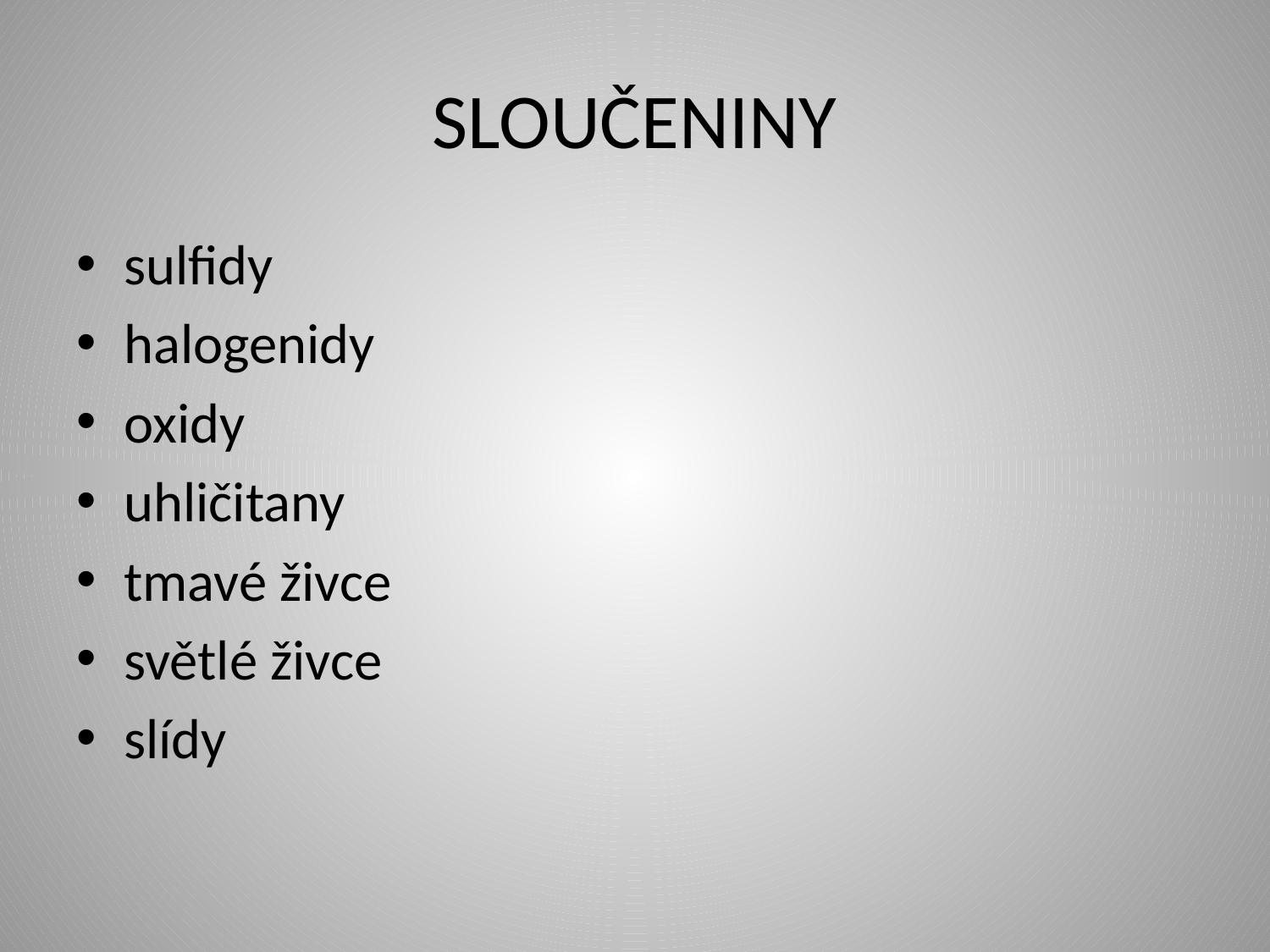

# SLOUČENINY
sulfidy
halogenidy
oxidy
uhličitany
tmavé živce
světlé živce
slídy